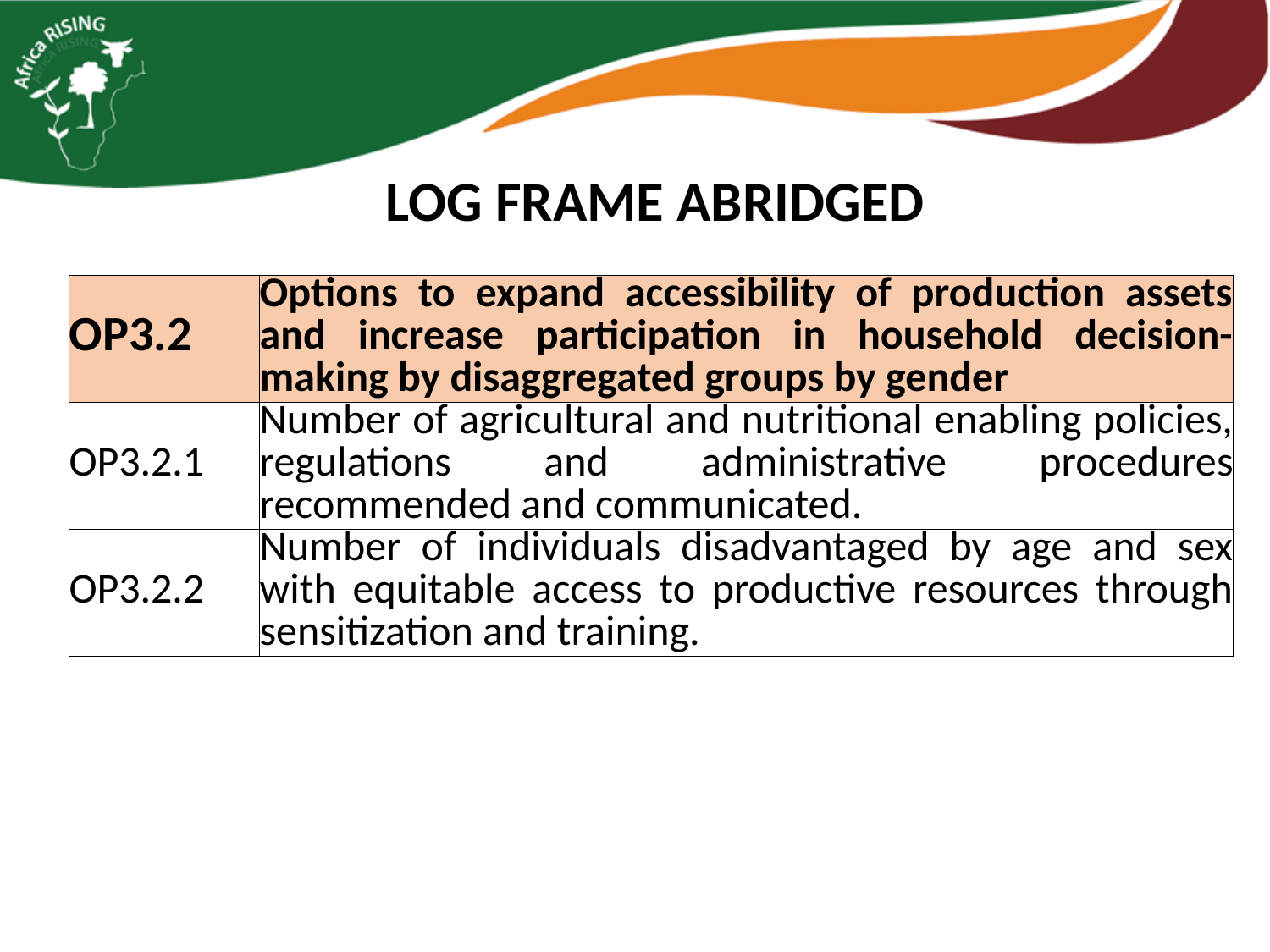

LOG FRAME ABRIDGED

| OP3.2 | Options to expand accessibility of production assets and increase participation in household decision-making by disaggregated groups by gender |
| --- | --- |
| OP3.2.1 | Number of agricultural and nutritional enabling policies, regulations and administrative procedures recommended and communicated. |
| OP3.2.2 | Number of individuals disadvantaged by age and sex with equitable access to productive resources through sensitization and training. |